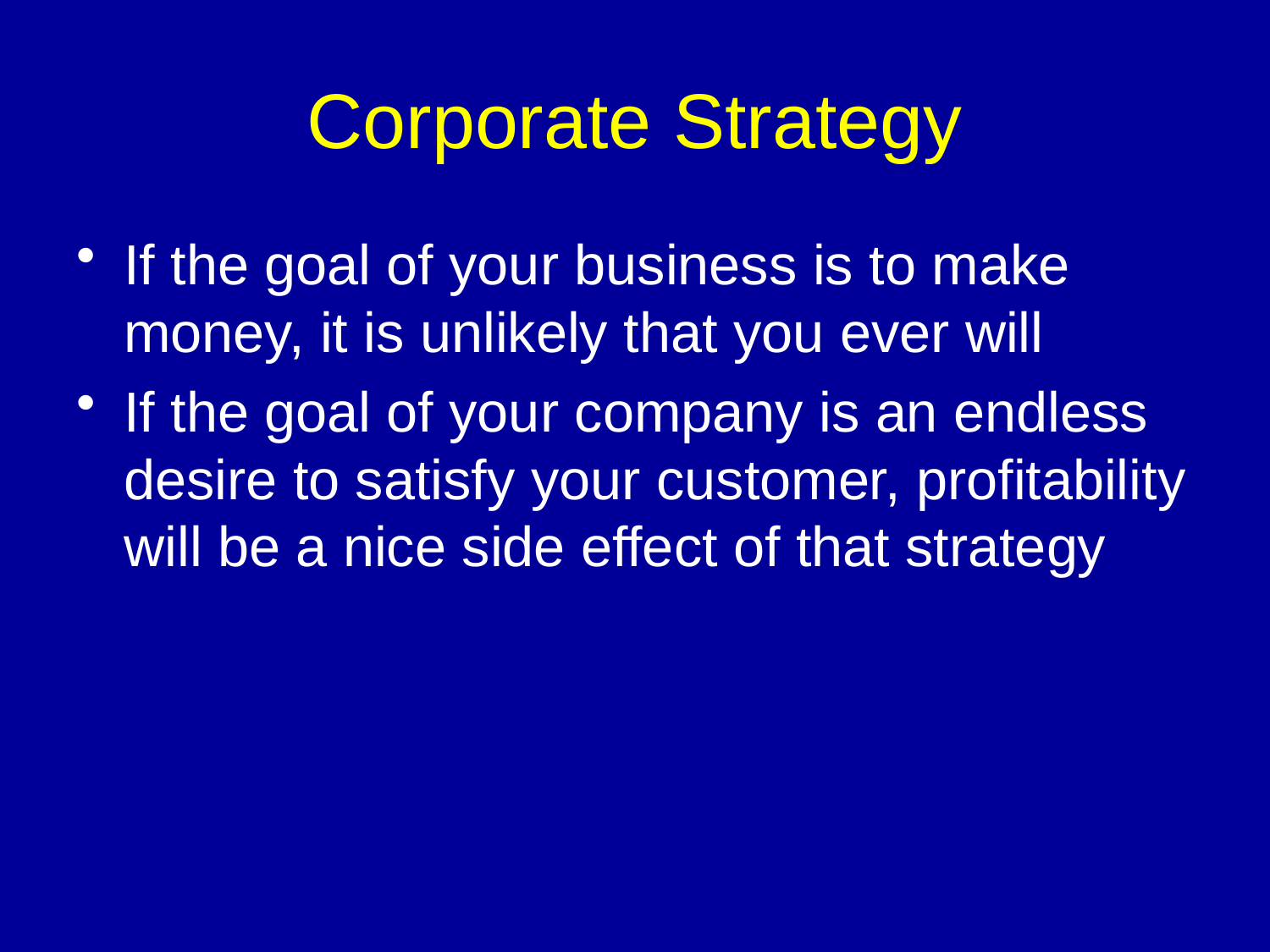

# Corporate Strategy
If the goal of your business is to make money, it is unlikely that you ever will
If the goal of your company is an endless desire to satisfy your customer, profitability will be a nice side effect of that strategy